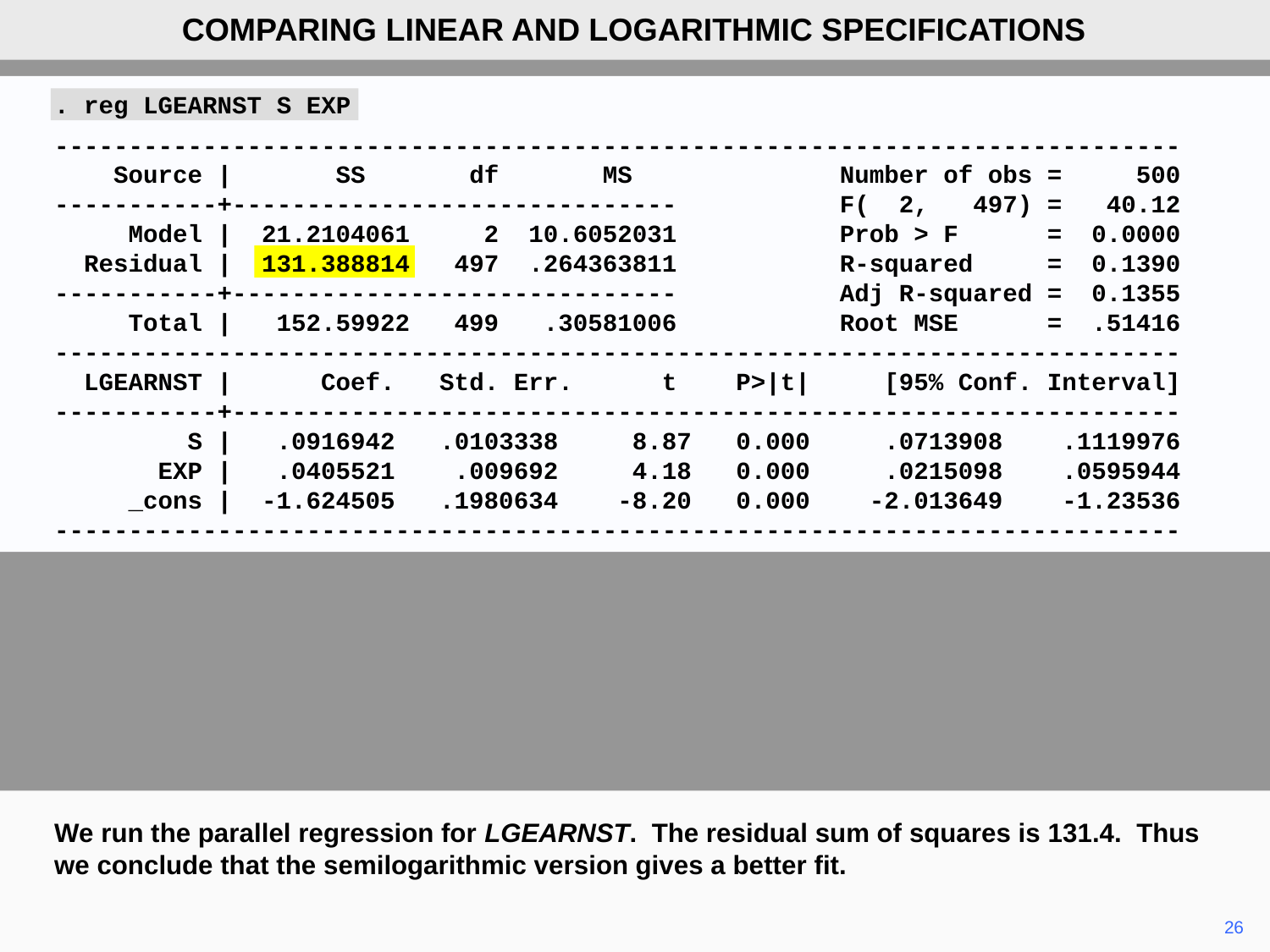

COMPARING LINEAR AND LOGARITHMIC SPECIFICATIONS

. reg LGEARNST S EXP
----------------------------------------------------------------------------
    Source |       SS       df       MS              Number of obs =     500
-----------+------------------------------           F(  2,   497) =   40.12
     Model |  21.2104061     2  10.6052031           Prob > F      =  0.0000
  Residual |  131.388814   497  .264363811           R-squared     =  0.1390
-----------+------------------------------           Adj R-squared =  0.1355
     Total |   152.59922   499   .30581006           Root MSE      =  .51416
----------------------------------------------------------------------------
  LGEARNST |      Coef.   Std. Err.      t    P>|t|     [95% Conf. Interval]
-----------+----------------------------------------------------------------
         S |   .0916942   .0103338     8.87   0.000     .0713908    .1119976
       EXP |   .0405521    .009692     4.18   0.000     .0215098    .0595944
     _cons |  -1.624505   .1980634    -8.20   0.000    -2.013649    -1.23536
----------------------------------------------------------------------------

We run the parallel regression for LGEARNST.  The residual sum of squares is 131.4.  Thus we conclude that the semilogarithmic version gives a better fit.
	26